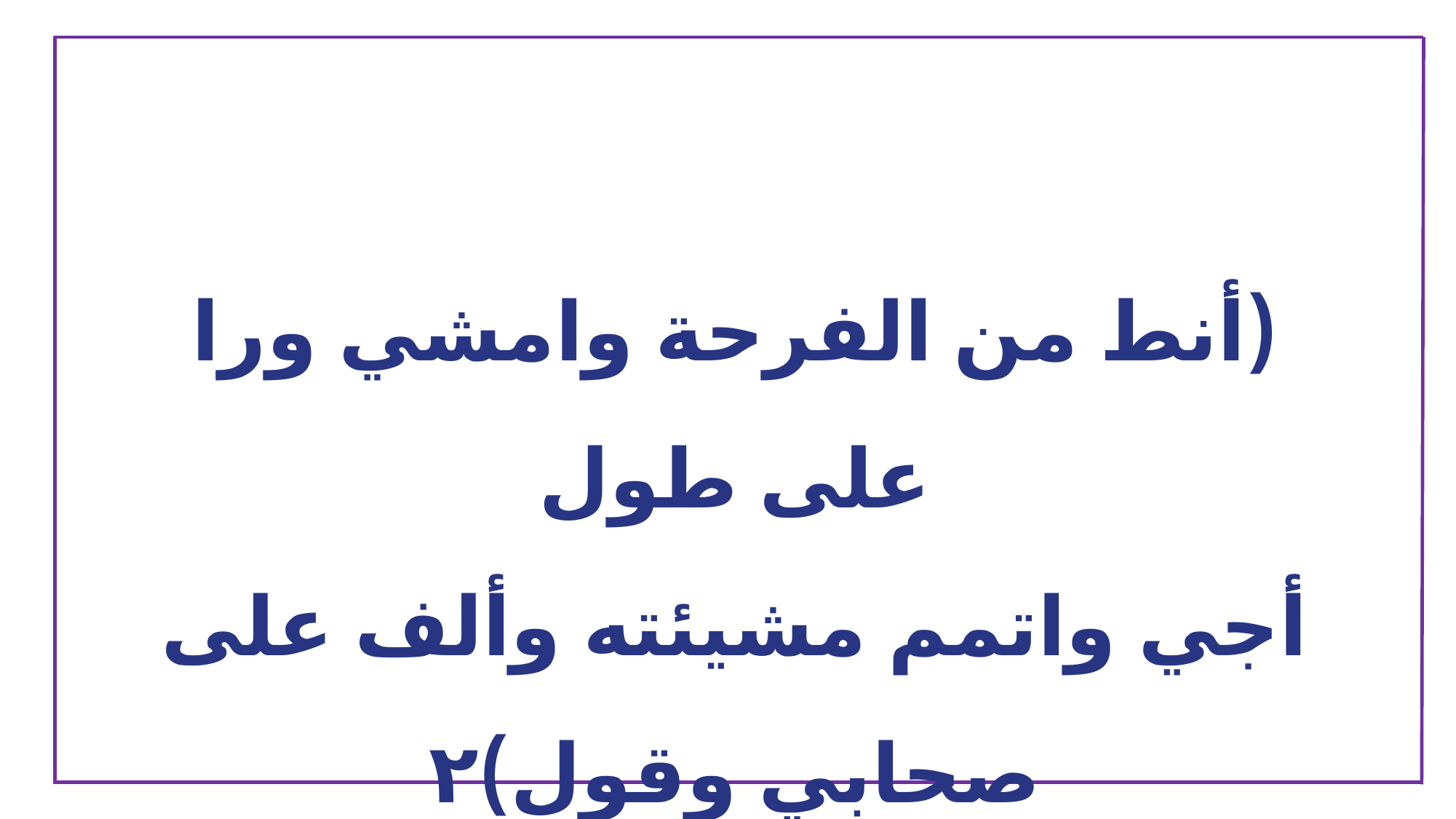

(أنط من الفرحة وامشي ورا على طول
أجي واتمم مشيئته وألف على صحابي وقول)٢